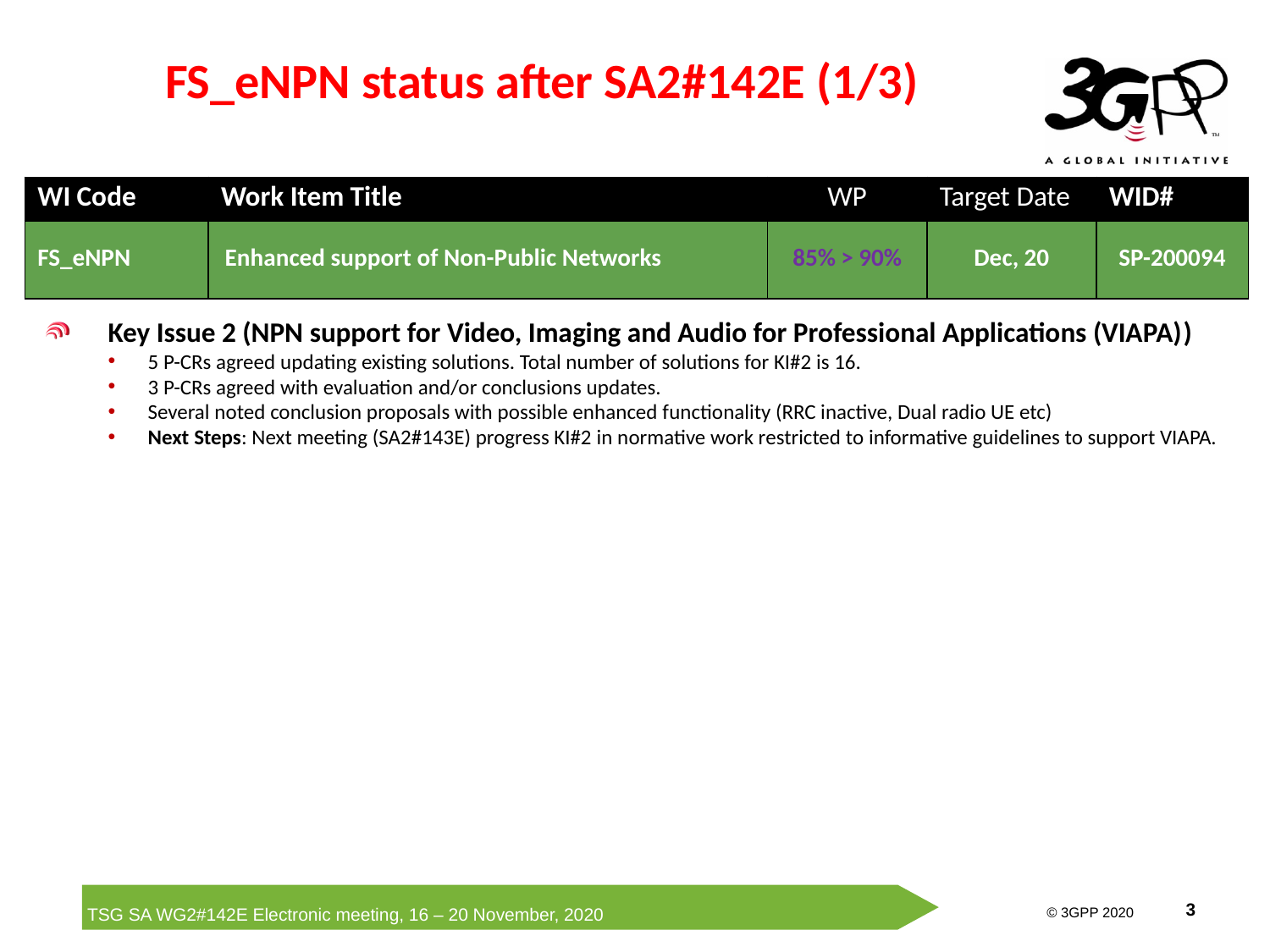

# FS_eNPN status after SA2#142E (1/3)
| WI Code | Work Item Title | WP | Target Date | WID# |
| --- | --- | --- | --- | --- |
| FS\_eNPN | Enhanced support of Non-Public Networks | 85% > 90% | Dec, 20 | SP-200094 |
Key Issue 2 (NPN support for Video, Imaging and Audio for Professional Applications (VIAPA))
5 P-CRs agreed updating existing solutions. Total number of solutions for KI#2 is 16.
3 P-CRs agreed with evaluation and/or conclusions updates.
Several noted conclusion proposals with possible enhanced functionality (RRC inactive, Dual radio UE etc)
Next Steps: Next meeting (SA2#143E) progress KI#2 in normative work restricted to informative guidelines to support VIAPA.